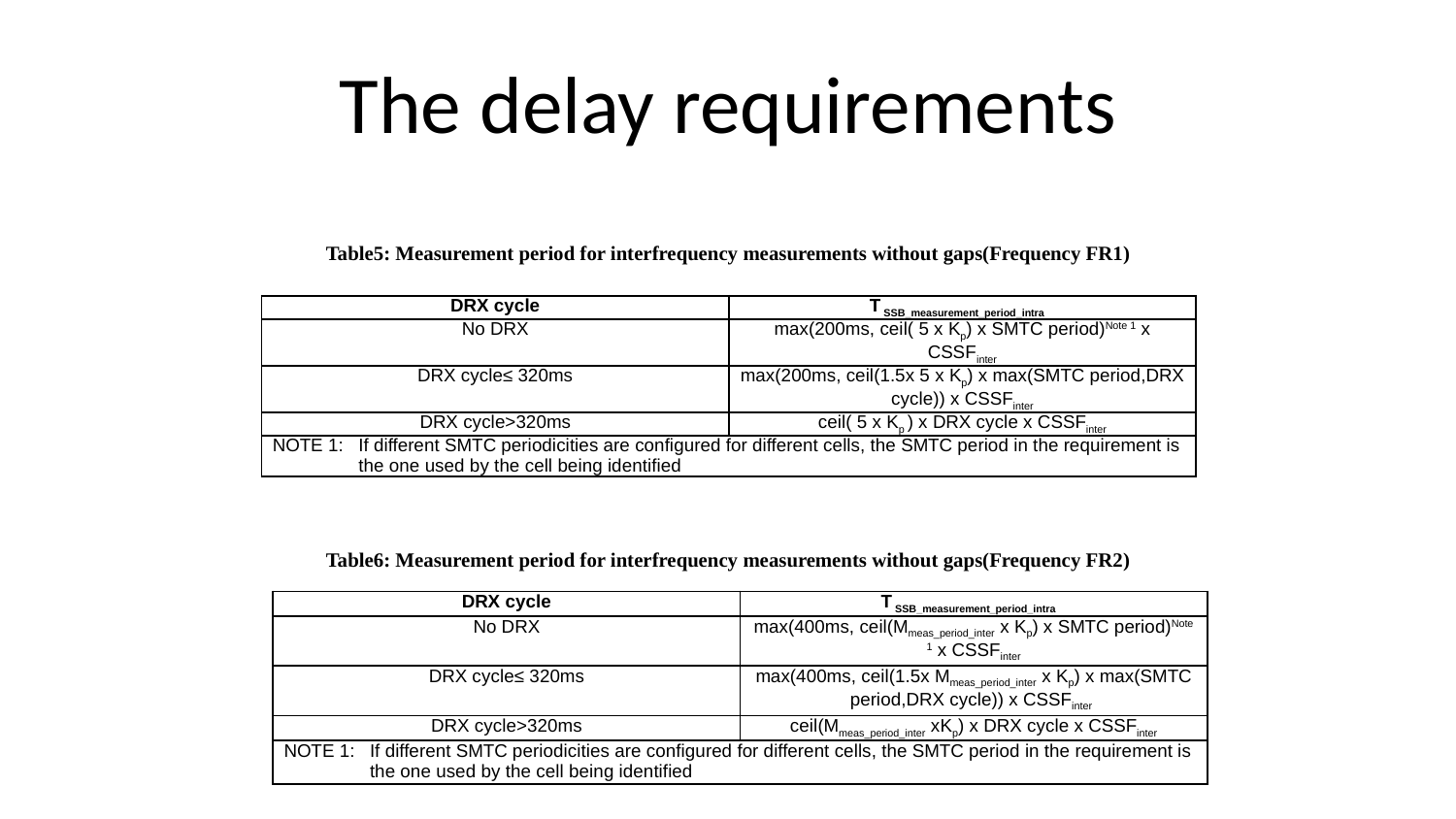

# The delay requirements
Table5: Measurement period for interfrequency measurements without gaps(Frequency FR1)
| DRX cycle | T SSB\_measurement\_period\_intra |
| --- | --- |
| No DRX | max(200ms, ceil( 5 x Kp) x SMTC period)Note 1 x CSSFinter |
| DRX cycle≤ 320ms | max(200ms, ceil(1.5x 5 x Kp) x max(SMTC period,DRX cycle)) x CSSFinter |
| DRX cycle>320ms | ceil( 5 x Kp ) x DRX cycle x CSSFinter |
| NOTE 1: If different SMTC periodicities are configured for different cells, the SMTC period in the requirement is the one used by the cell being identified |  |
Table6: Measurement period for interfrequency measurements without gaps(Frequency FR2)
| DRX cycle | T SSB\_measurement\_period\_intra |
| --- | --- |
| No DRX | max(400ms, ceil(Mmeas\_period\_inter x Kp) x SMTC period)Note 1 x CSSFinter |
| DRX cycle≤ 320ms | max(400ms, ceil(1.5x Mmeas\_period\_inter x Kp) x max(SMTC period,DRX cycle)) x CSSFinter |
| DRX cycle>320ms | ceil(Mmeas\_period\_inter xKp) x DRX cycle x CSSFinter |
| NOTE 1: If different SMTC periodicities are configured for different cells, the SMTC period in the requirement is the one used by the cell being identified |  |